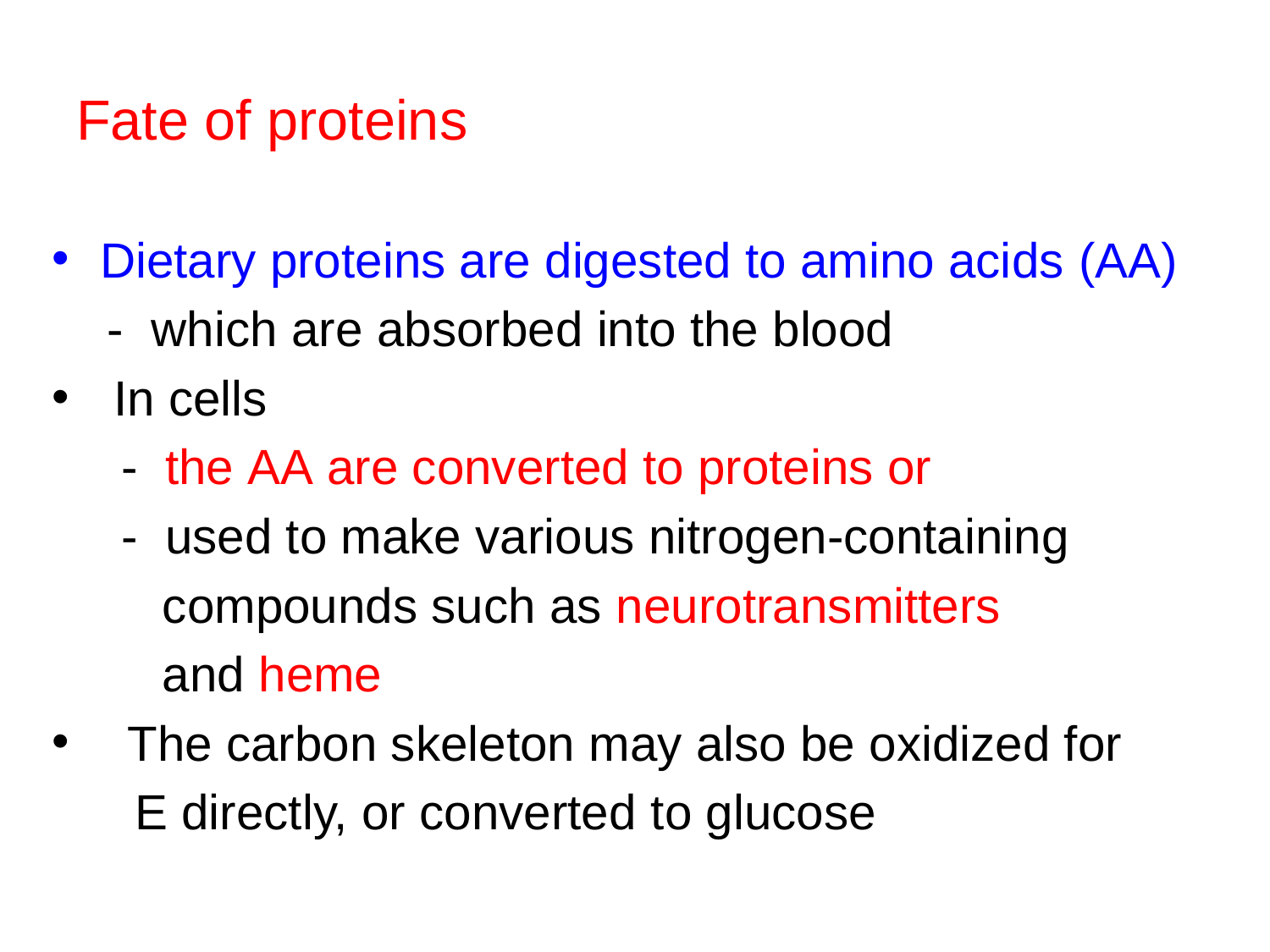

# Fate of proteins
Dietary proteins are digested to amino acids (AA)
    -  which are absorbed into the blood
 In cells
     -  the AA are converted to proteins or
     -  used to make various nitrogen-containing
        compounds such as neurotransmitters
        and heme
  The carbon skeleton may also be oxidized for
      E directly, or converted to glucose